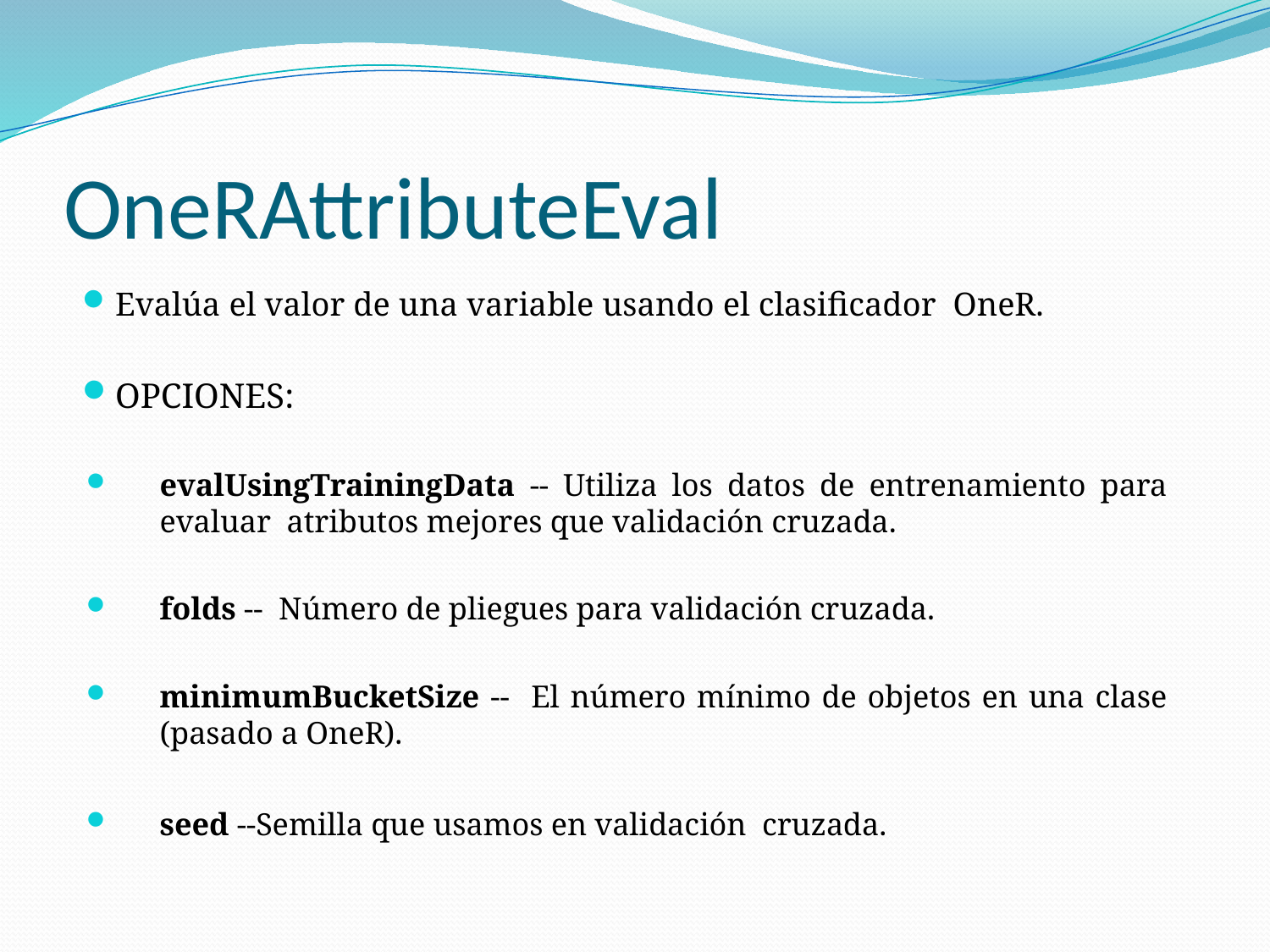

# OneRAttributeEval
Evalúa el valor de una variable usando el clasificador  OneR.

OPCIONES:

evalUsingTrainingData -- Utiliza los datos de entrenamiento para evaluar  atributos mejores que validación cruzada.

folds --  Número de pliegues para validación cruzada.

minimumBucketSize --  El número mínimo de objetos en una clase (pasado a OneR).

seed --Semilla que usamos en validación  cruzada.